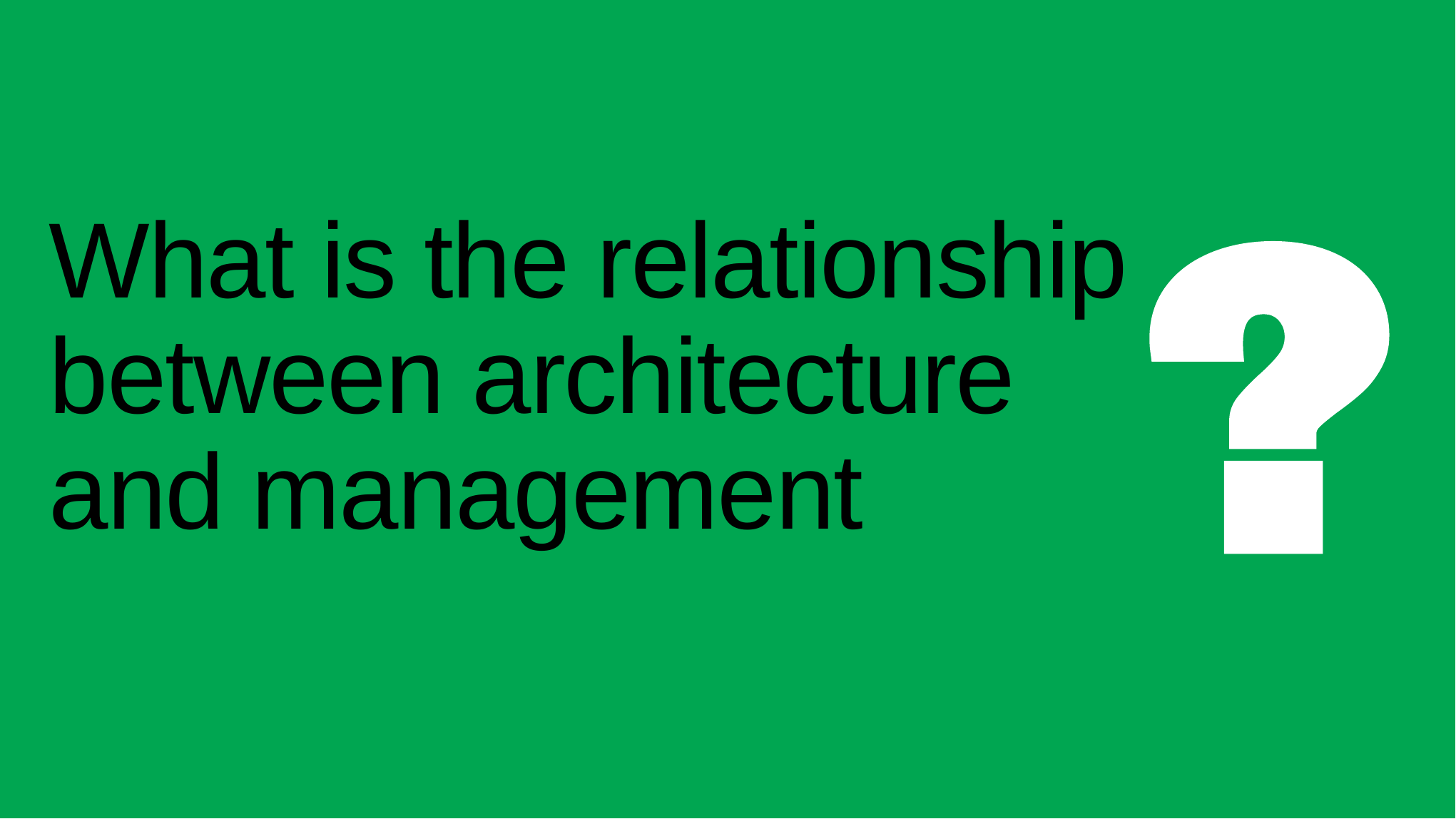

?
# What is the relationship between architecture and management